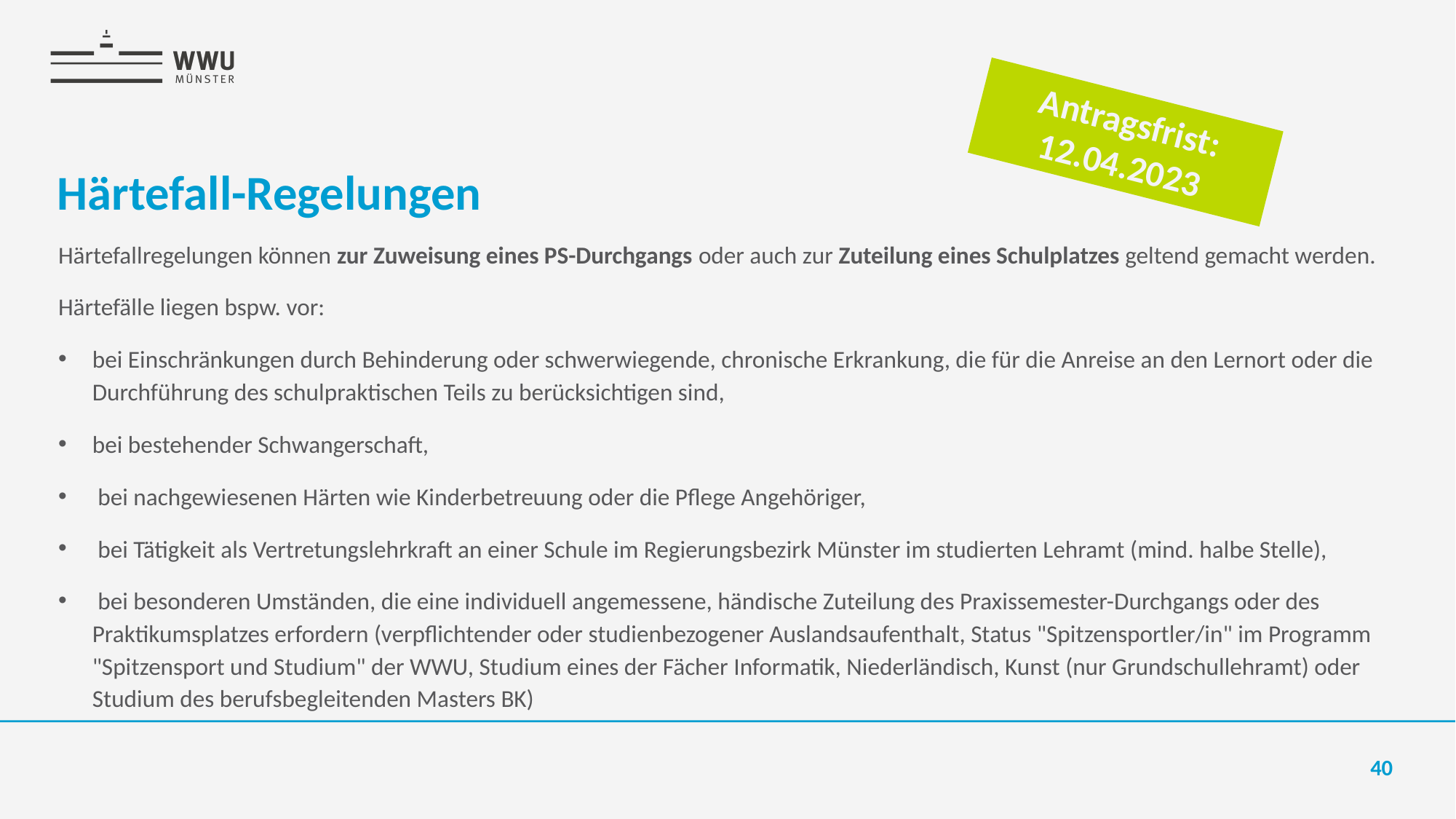

Antragsfrist: 12.04.2023
# Härtefall-Regelungen
Härtefallregelungen können zur Zuweisung eines PS-Durchgangs oder auch zur Zuteilung eines Schulplatzes geltend gemacht werden.
Härtefälle liegen bspw. vor:
bei Einschränkungen durch Behinderung oder schwerwiegende, chronische Erkrankung, die für die Anreise an den Lernort oder die Durchführung des schulpraktischen Teils zu berücksichtigen sind,
bei bestehender Schwangerschaft,
 bei nachgewiesenen Härten wie Kinderbetreuung oder die Pflege Angehöriger,
 bei Tätigkeit als Vertretungslehrkraft an einer Schule im Regierungsbezirk Münster im studierten Lehramt (mind. halbe Stelle),
 bei besonderen Umständen, die eine individuell angemessene, händische Zuteilung des Praxissemester-Durchgangs oder des Praktikumsplatzes erfordern (verpflichtender oder studienbezogener Auslandsaufenthalt, Status "Spitzensportler/in" im Programm "Spitzensport und Studium" der WWU, Studium eines der Fächer Informatik, Niederländisch, Kunst (nur Grundschullehramt) oder Studium des berufsbegleitenden Masters BK)

40